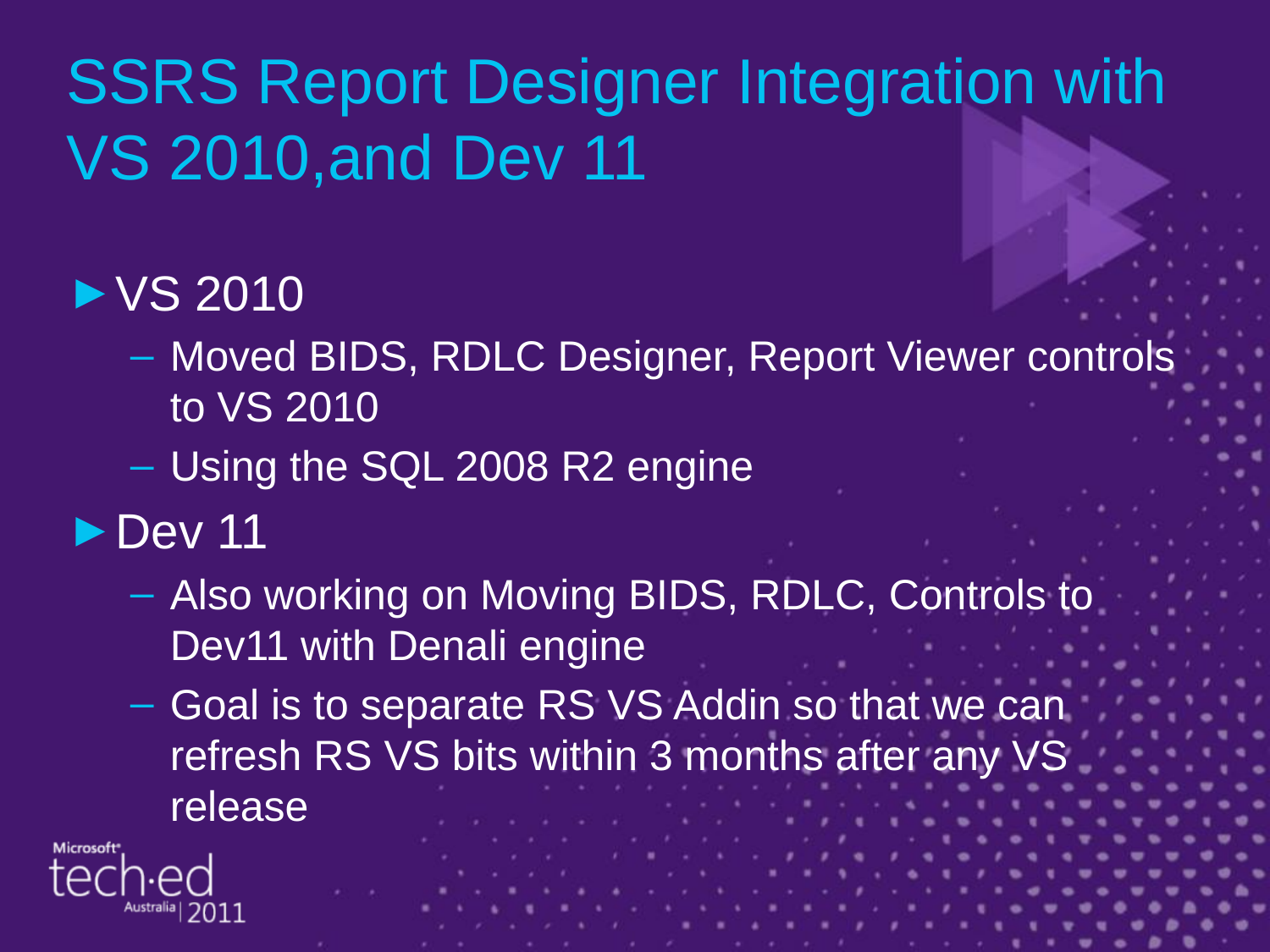

# SSRS Report Designer Integration with VS 2010,and Dev 11
VS 2010
Moved BIDS, RDLC Designer, Report Viewer controls to VS 2010
Using the SQL 2008 R2 engine
Dev 11
Also working on Moving BIDS, RDLC, Controls to Dev11 with Denali engine
Goal is to separate RS VS Addin so that we can refresh RS VS bits within 3 months after any VS release